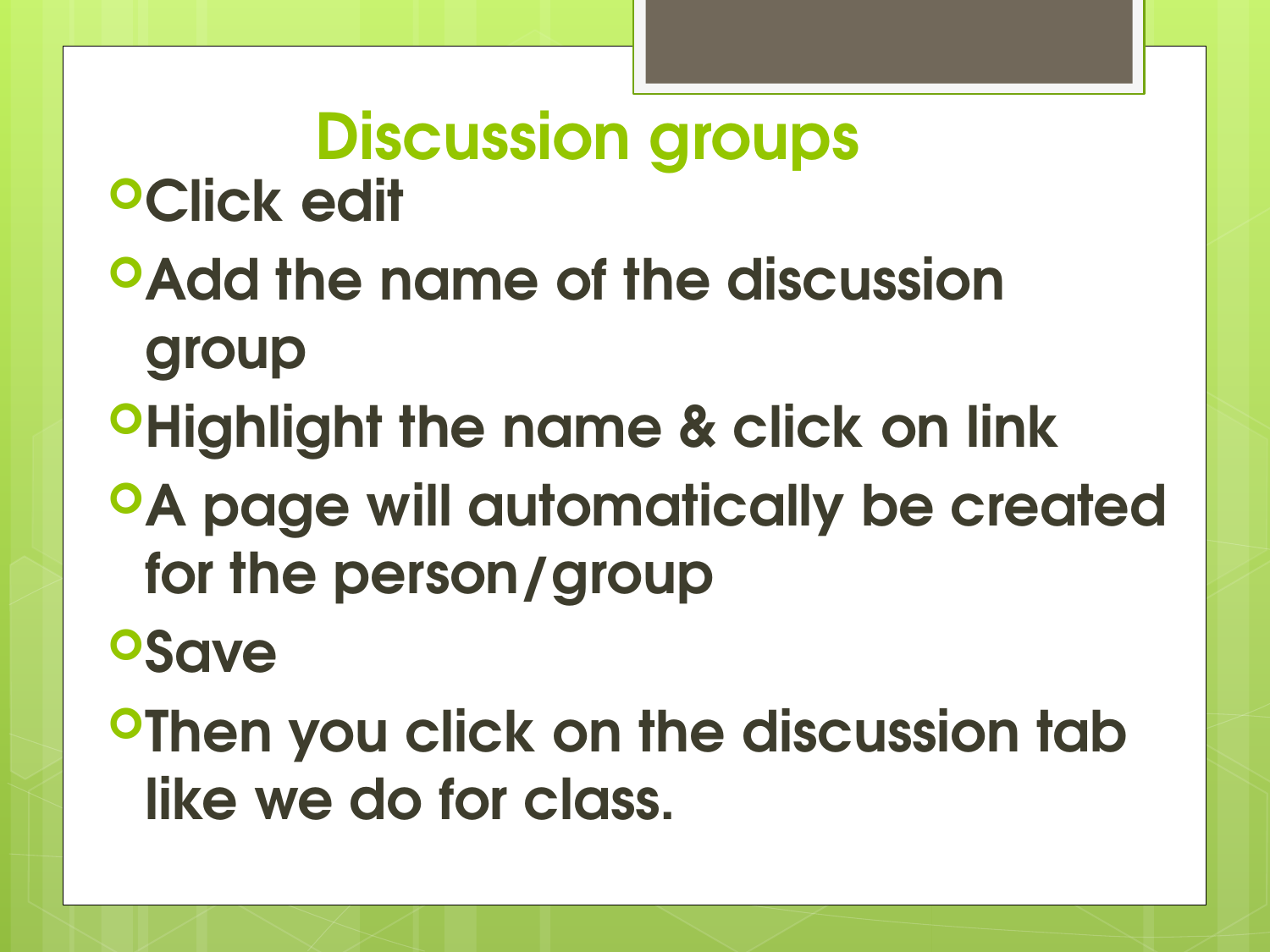

# Discussion groups
Click edit
Add the name of the discussion group
Highlight the name & click on link
A page will automatically be created for the person/group
Save
Then you click on the discussion tab like we do for class.